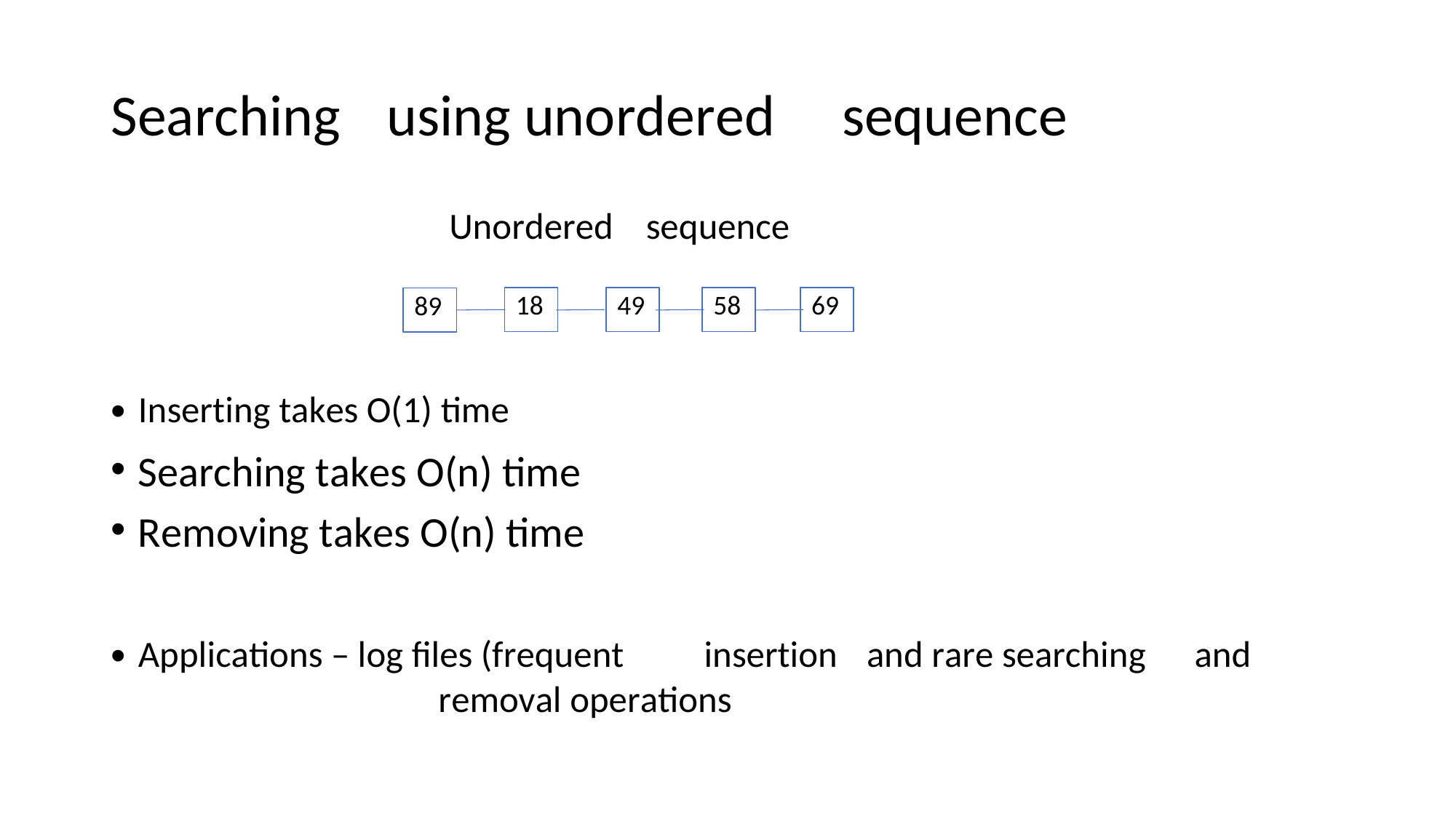

Searching
using unordered
sequence
Unordered
sequence

18

49

58

69

89

•
•
•
Inserting takes O(1) time
Searching takes O(n) time
Removing takes O(n) time
•
Applications – log files (frequent
insertion
and rare searching
and
removal operations